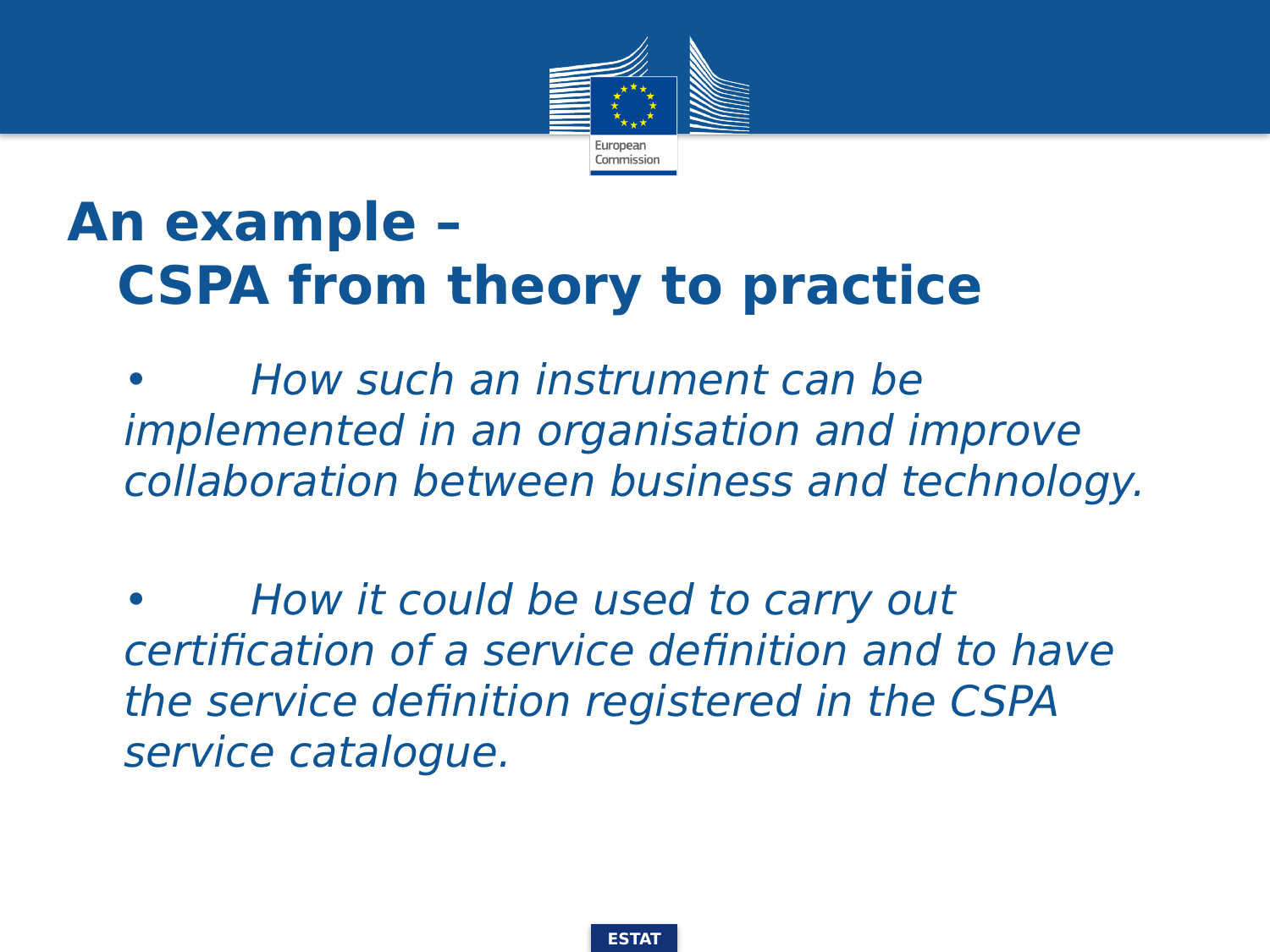

# An example – CSPA from theory to practice
•	How such an instrument can be implemented in an organisation and improve collaboration between business and technology.

•	How it could be used to carry out certification of a service definition and to have the service definition registered in the CSPA service catalogue.